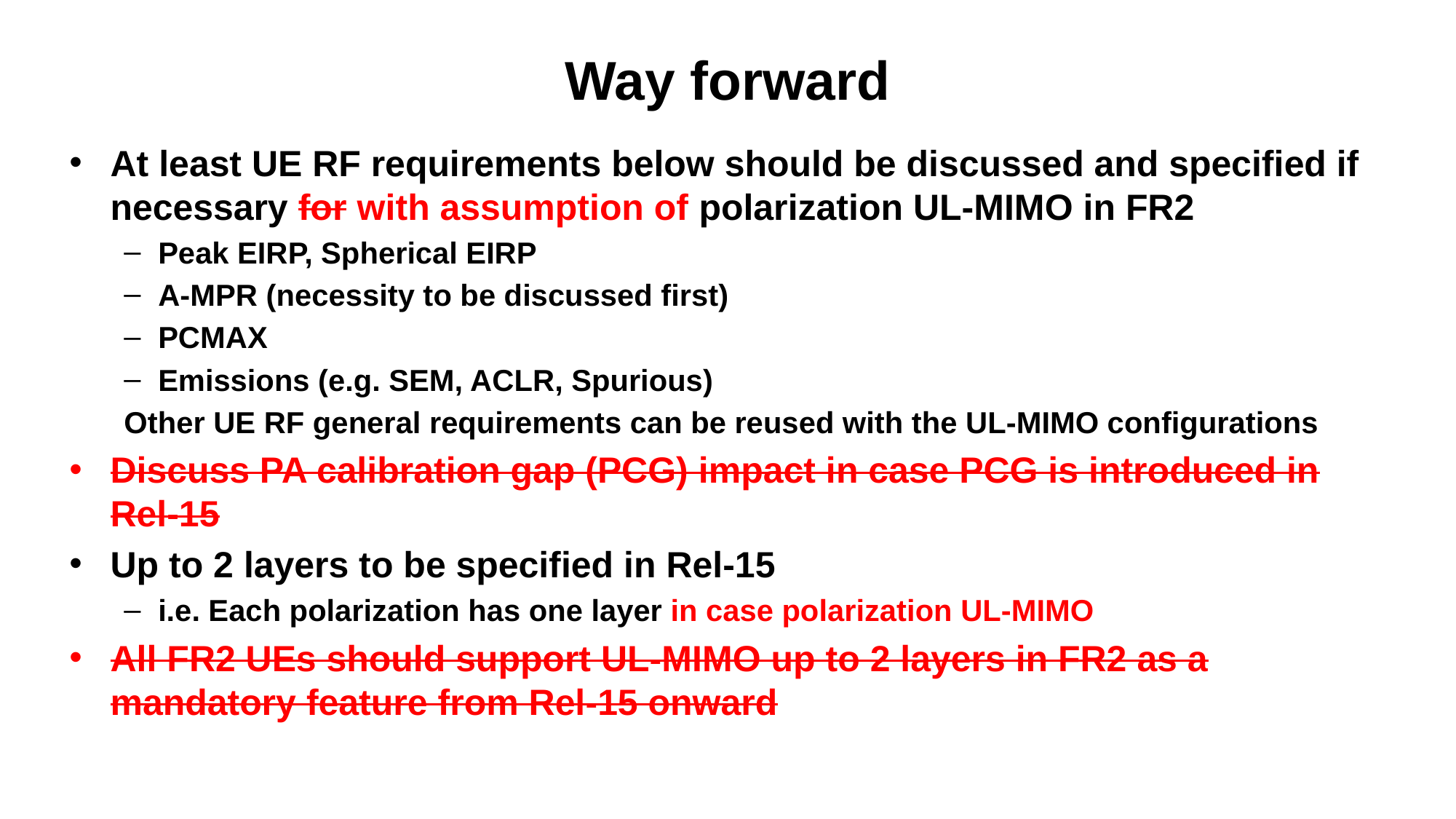

# Way forward
At least UE RF requirements below should be discussed and specified if necessary for with assumption of polarization UL-MIMO in FR2
Peak EIRP, Spherical EIRP
A-MPR (necessity to be discussed first)
PCMAX
Emissions (e.g. SEM, ACLR, Spurious)
Other UE RF general requirements can be reused with the UL-MIMO configurations
Discuss PA calibration gap (PCG) impact in case PCG is introduced in Rel-15
Up to 2 layers to be specified in Rel-15
i.e. Each polarization has one layer in case polarization UL-MIMO
All FR2 UEs should support UL-MIMO up to 2 layers in FR2 as a mandatory feature from Rel-15 onward